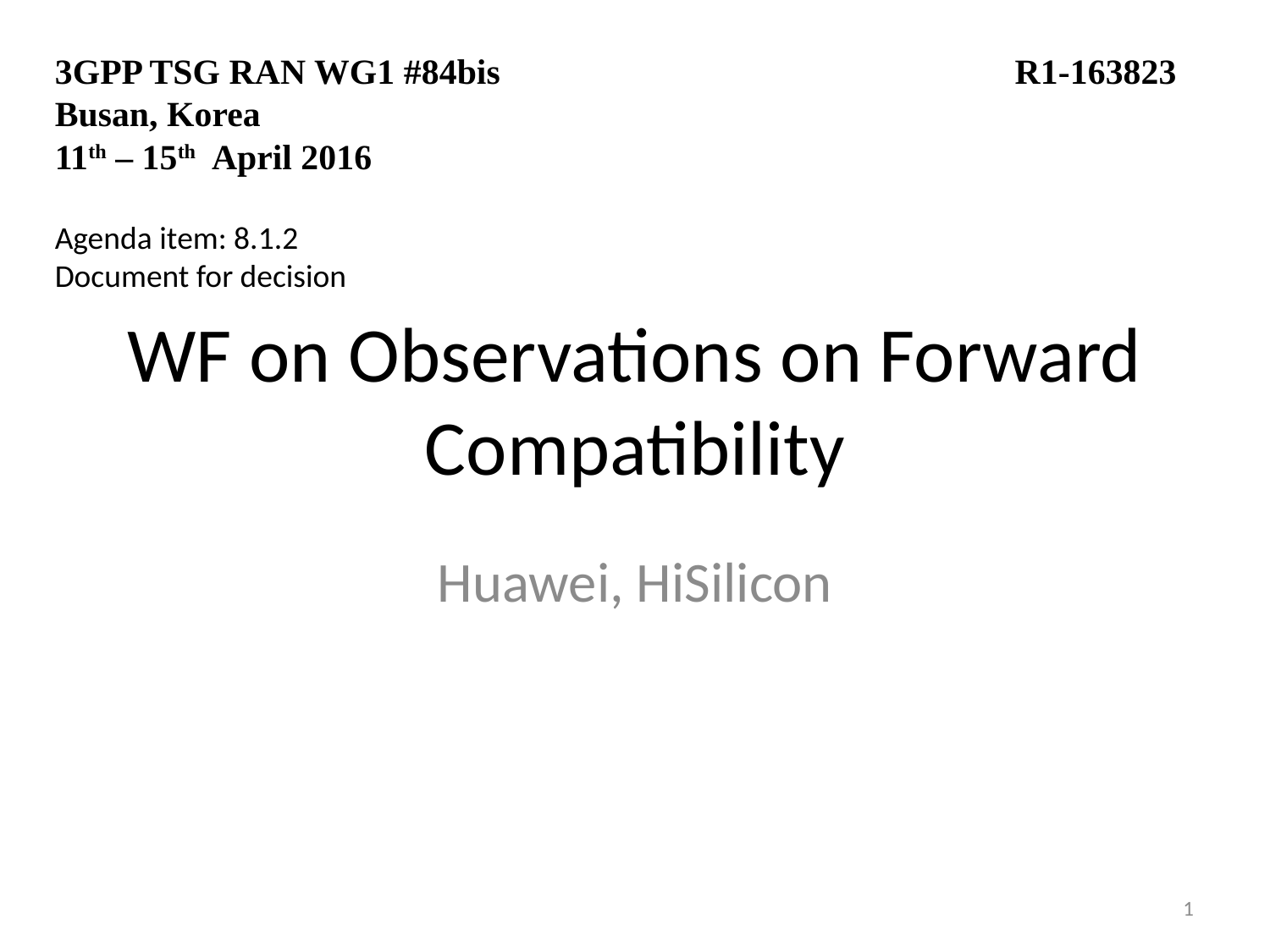

3GPP TSG RAN WG1 #84bis				        R1-163823
Busan, Korea
11th – 15th  April 2016
Agenda item: 8.1.2
Document for decision
# WF on Observations on Forward Compatibility
Huawei, HiSilicon
1